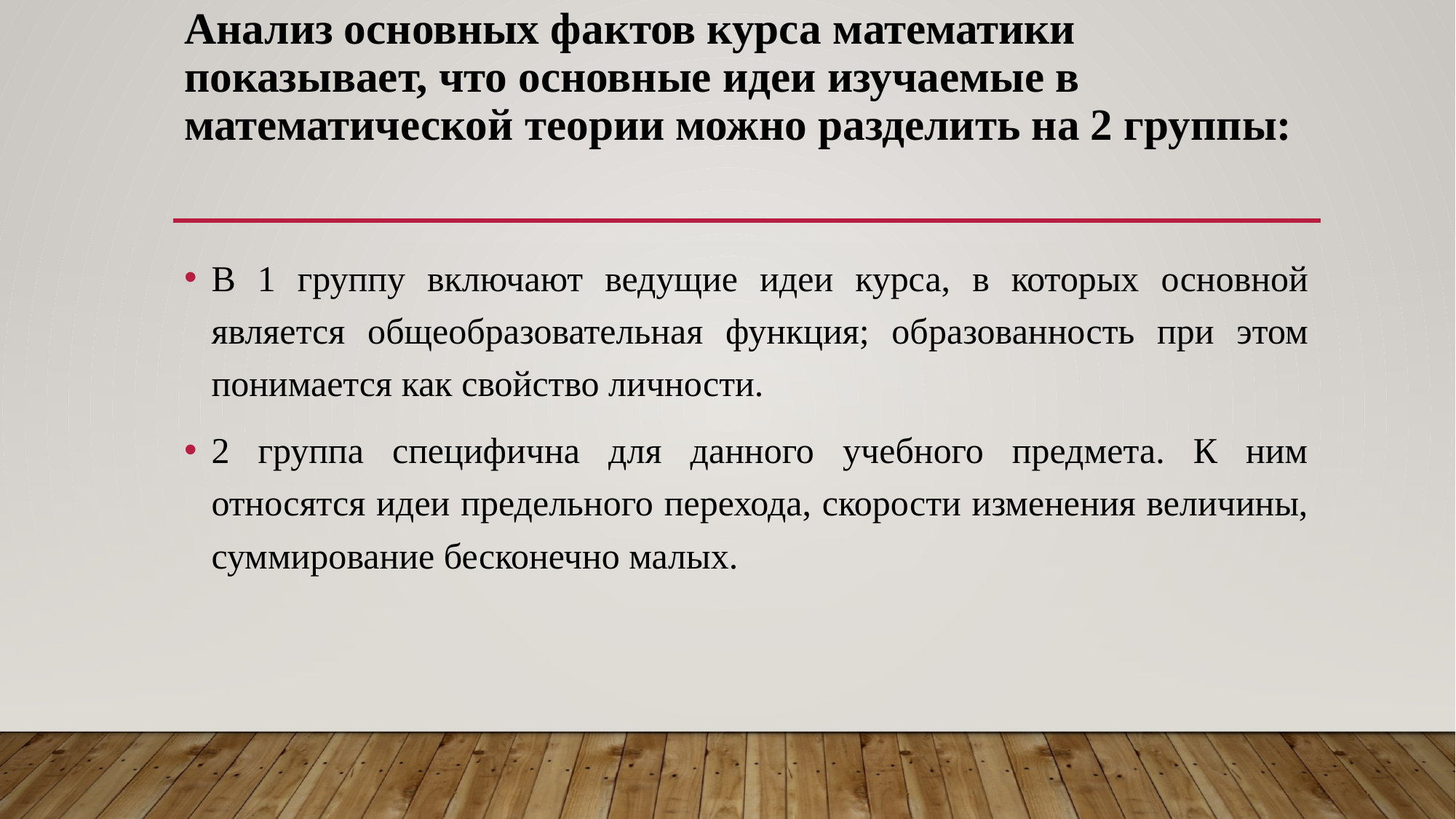

# Анализ основных фактов курса математики показывает, что основные идеи изучаемые в математической теории можно разделить на 2 группы:
В 1 группу включают ведущие идеи курса, в которых основной является общеобразовательная функция; образованность при этом понимается как свойство личности.
2 группа специфична для данного учебного предмета. К ним относятся идеи предельного перехода, скорости изменения величины, суммирование бесконечно малых.